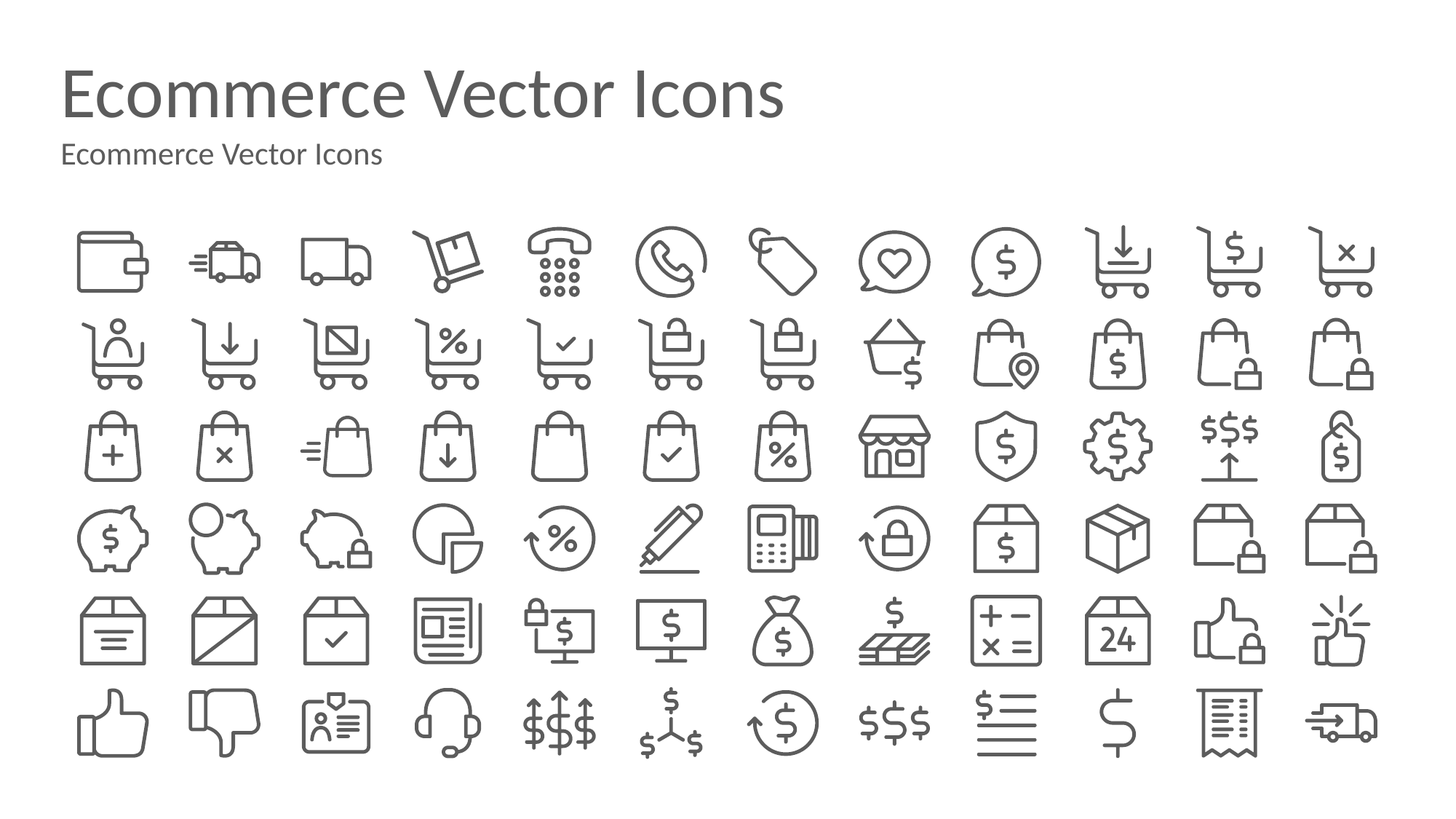

# Ecommerce Vector Icons
Ecommerce Vector Icons